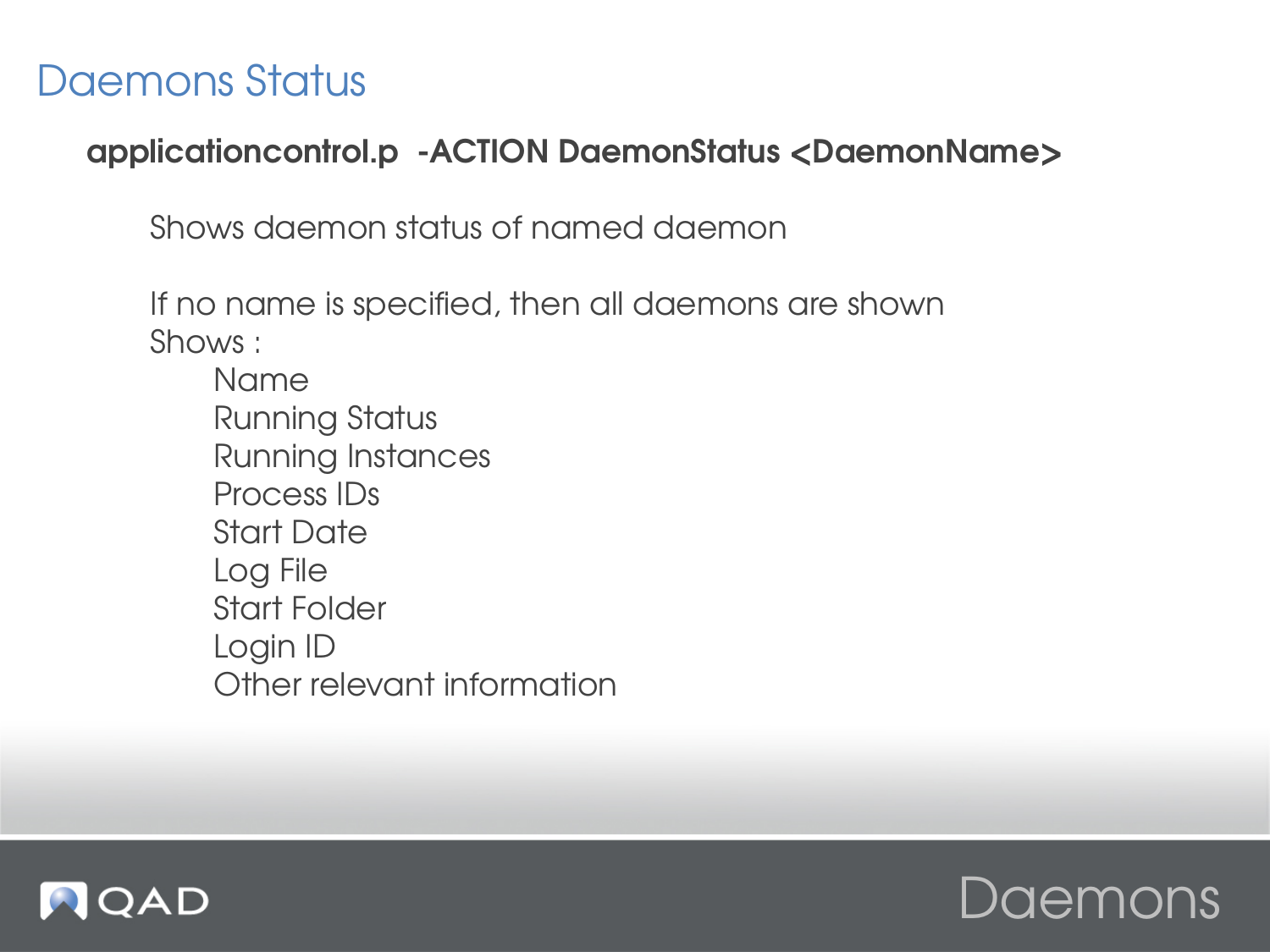

Daemons Status
applicationcontrol.p  -ACTION DaemonStatus <DaemonName>

Shows daemon status of named daemon

If no name is specified, then all daemons are shown
Shows :
Name
Running Status
Running Instances
Process IDs
Start Date
Log File
Start Folder
Login ID
Other relevant information

# Daemons